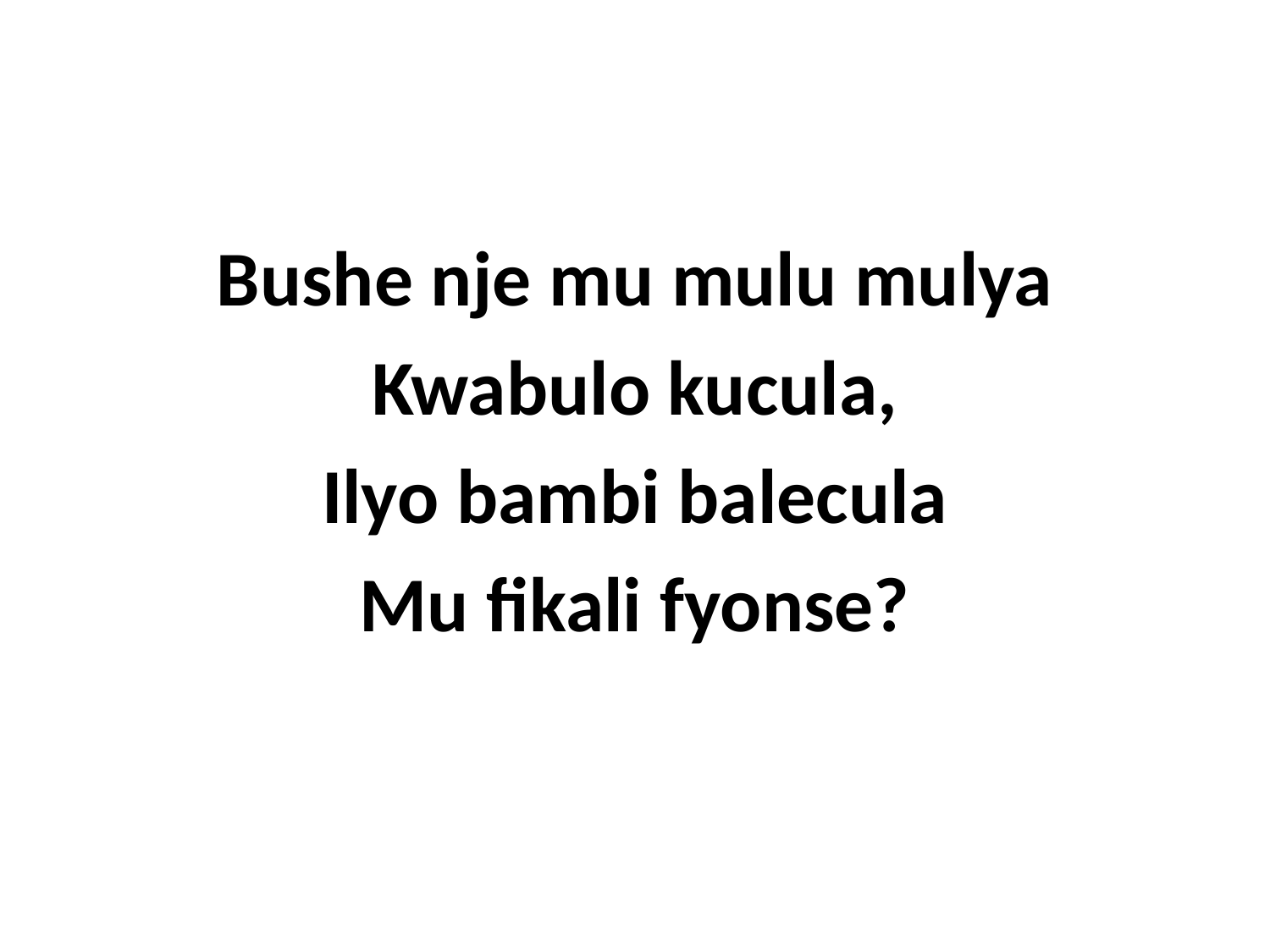

Bushe nje mu mulu mulya
Kwabulo kucula,
Ilyo bambi balecula
Mu fikali fyonse?